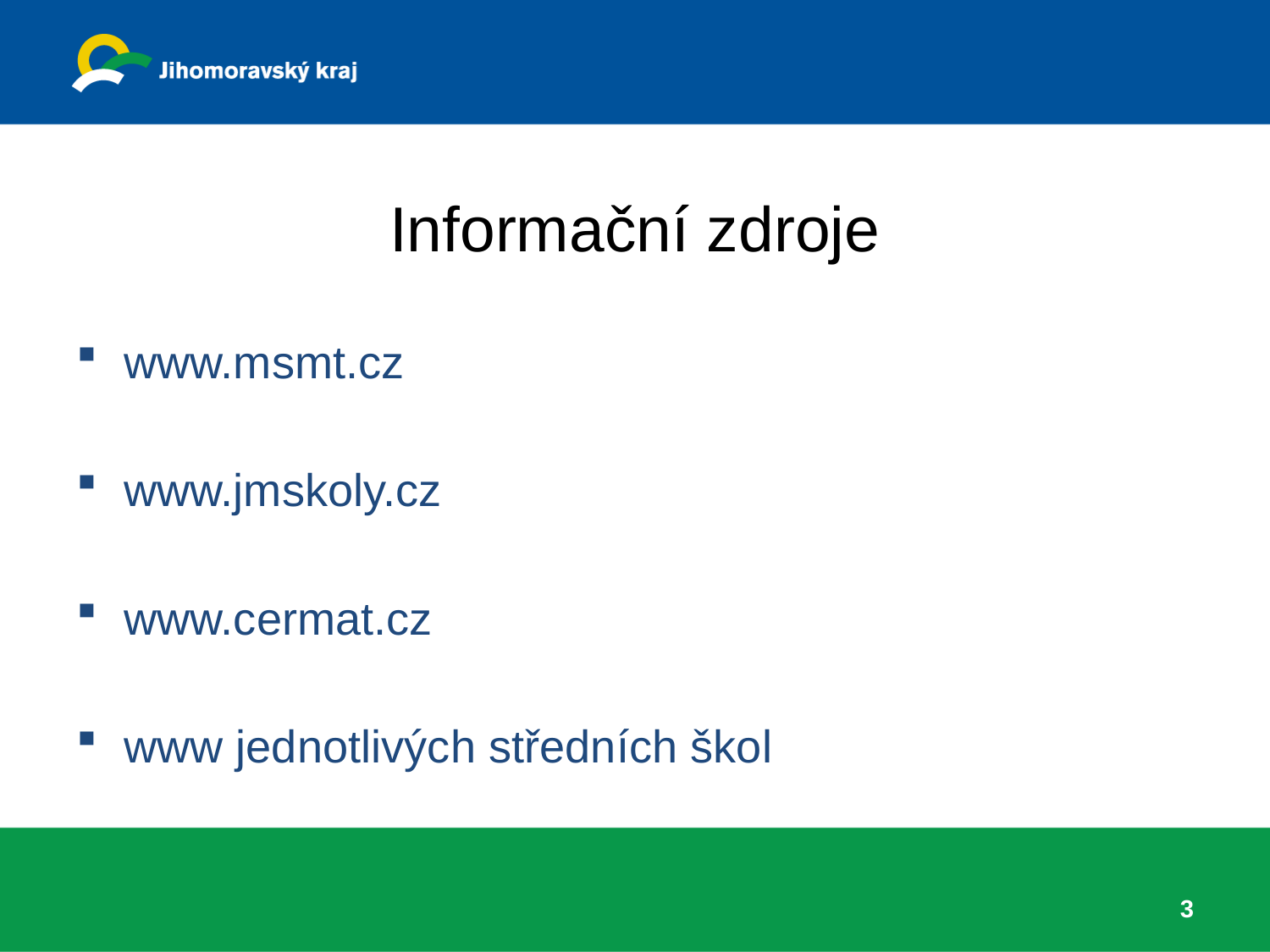

# Informační zdroje
www.msmt.cz

www.jmskoly.cz

www.cermat.cz

www jednotlivých středních škol

3